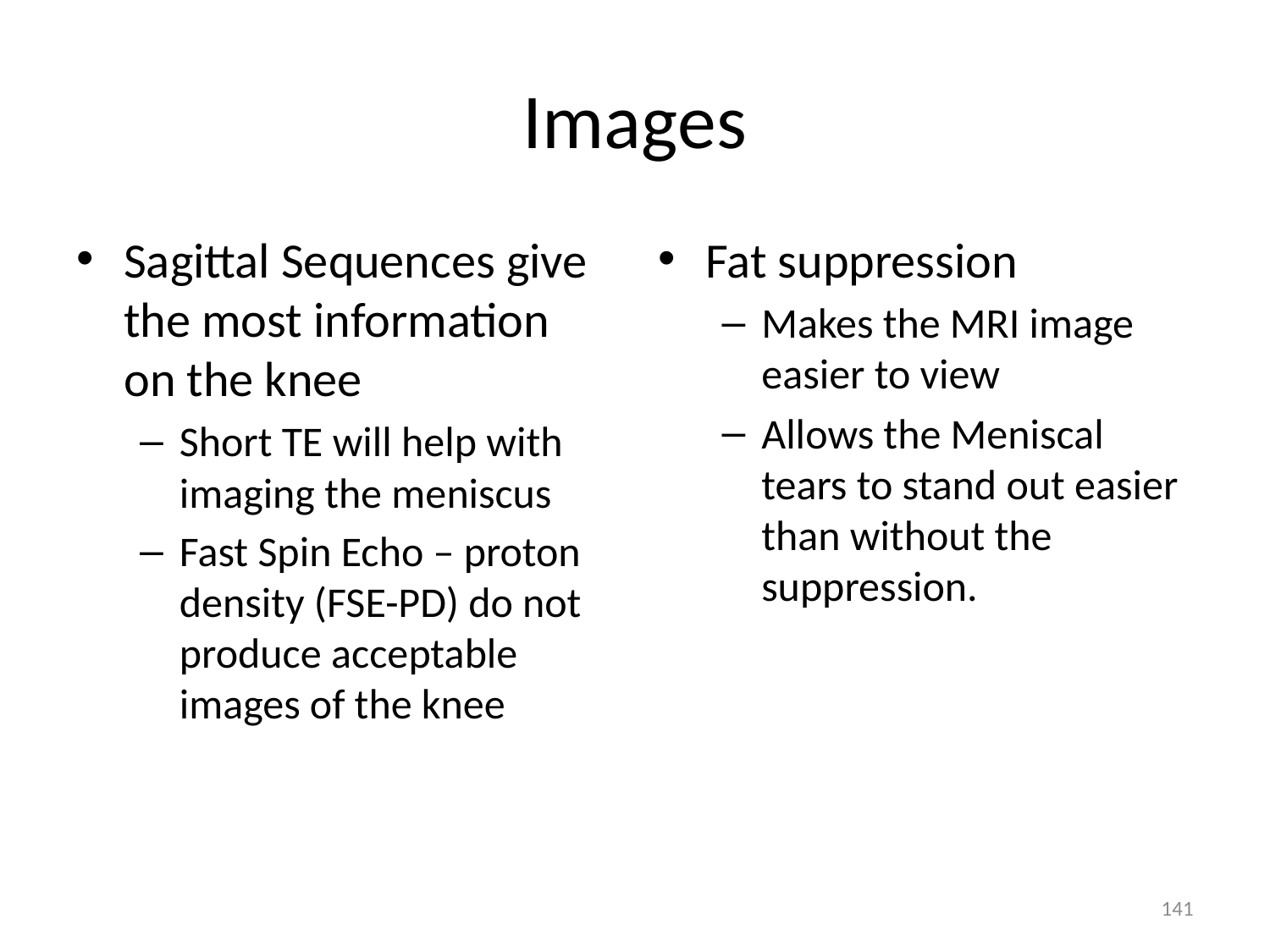

# Images
Sagittal Sequences give the most information on the knee
Short TE will help with imaging the meniscus
Fast Spin Echo – proton density (FSE-PD) do not produce acceptable images of the knee
Fat suppression
Makes the MRI image easier to view
Allows the Meniscal tears to stand out easier than without the suppression.
141